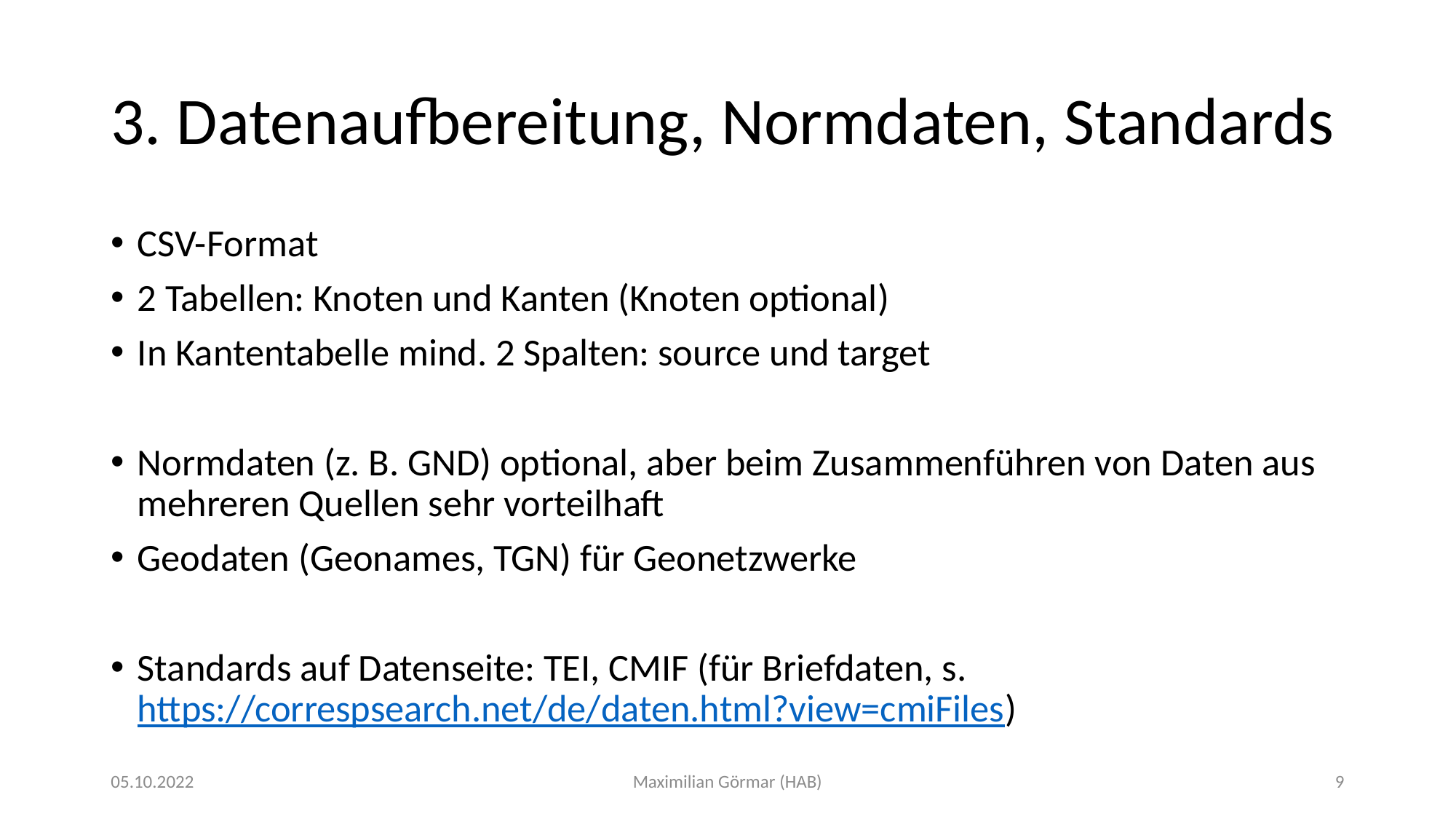

# 3. Datenaufbereitung, Normdaten, Standards
CSV-Format
2 Tabellen: Knoten und Kanten (Knoten optional)
In Kantentabelle mind. 2 Spalten: source und target

Normdaten (z. B. GND) optional, aber beim Zusammenführen von Daten aus mehreren Quellen sehr vorteilhaft
Geodaten (Geonames, TGN) für Geonetzwerke

Standards auf Datenseite: TEI, CMIF (für Briefdaten, s. https://correspsearch.net/de/daten.html?view=cmiFiles)
05.10.2022
Maximilian Görmar (HAB)
9